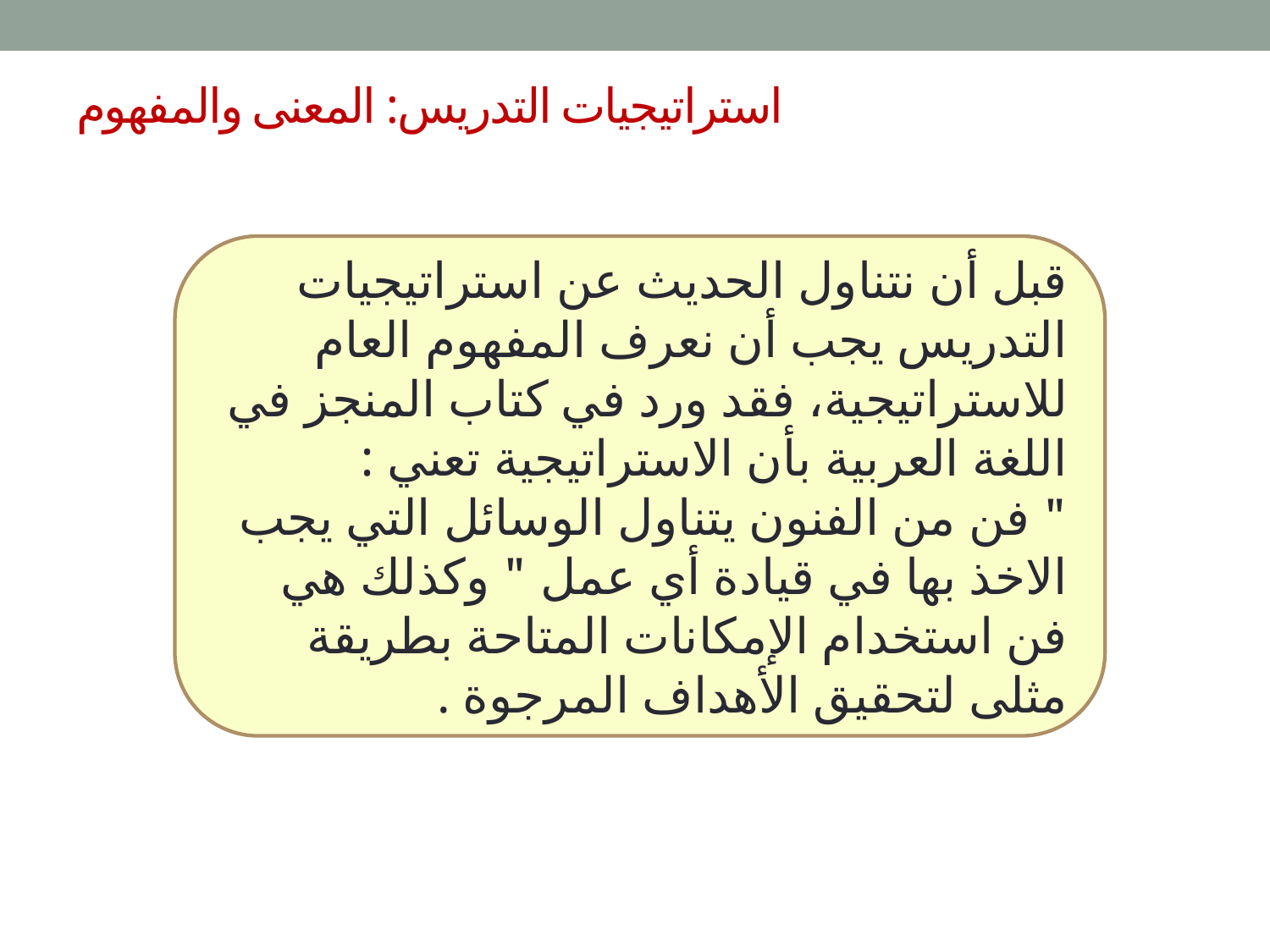

# استراتيجيات التدريس: المعنى والمفهوم
قبل أن نتناول الحديث عن استراتيجيات التدريس يجب أن نعرف المفهوم العام للاستراتيجية، فقد ورد في كتاب المنجز في اللغة العربية بأن الاستراتيجية تعني :
" فن من الفنون يتناول الوسائل التي يجب الاخذ بها في قيادة أي عمل " وكذلك هي فن استخدام الإمكانات المتاحة بطريقة مثلى لتحقيق الأهداف المرجوة .